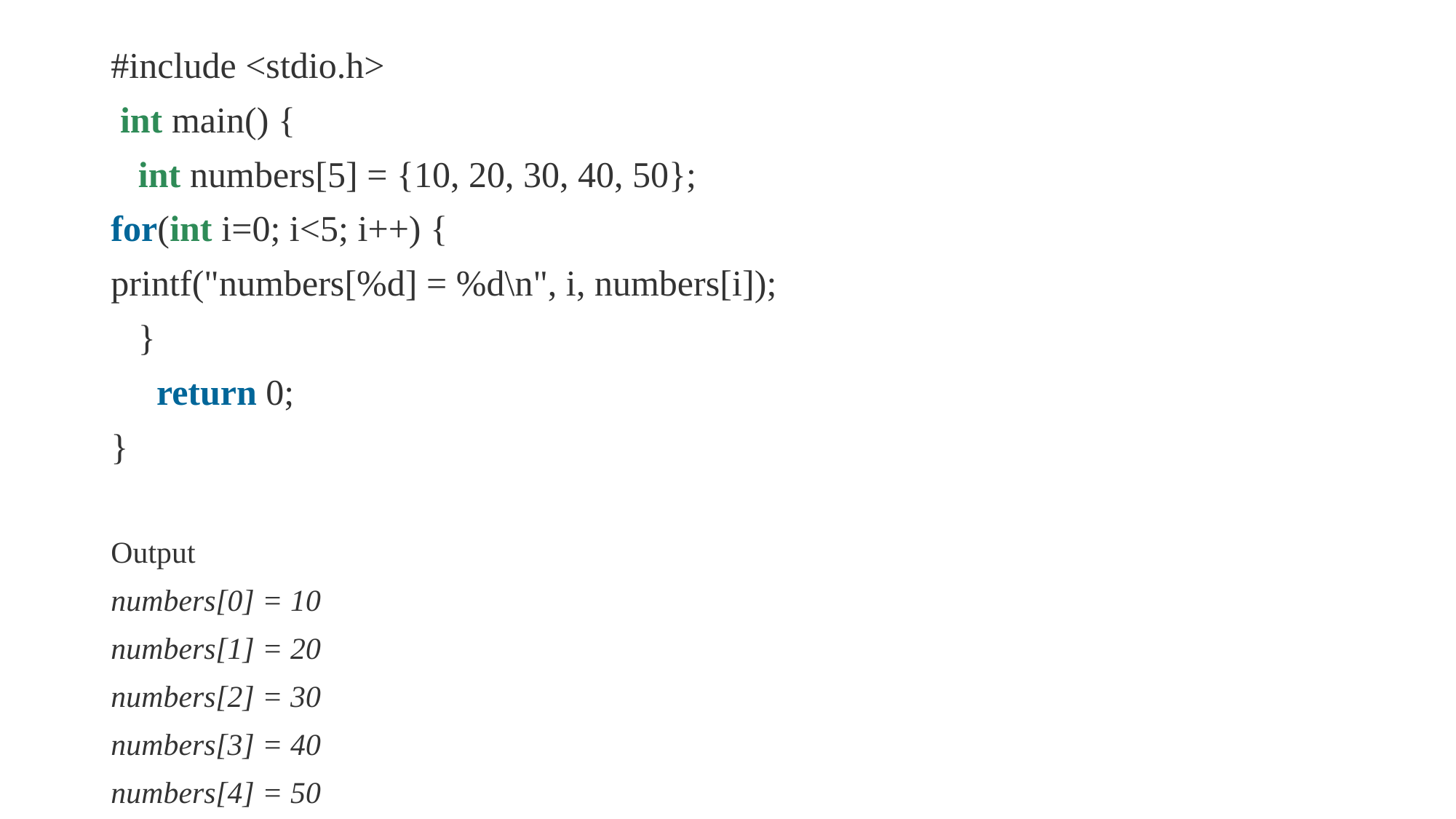

#include <stdio.h>
 int main() {
   int numbers[5] = {10, 20, 30, 40, 50};
for(int i=0; i<5; i++) {
printf("numbers[%d] = %d\n", i, numbers[i]);
   }
     return 0;
}

Output
numbers[0] = 10
numbers[1] = 20
numbers[2] = 30
numbers[3] = 40
numbers[4] = 50